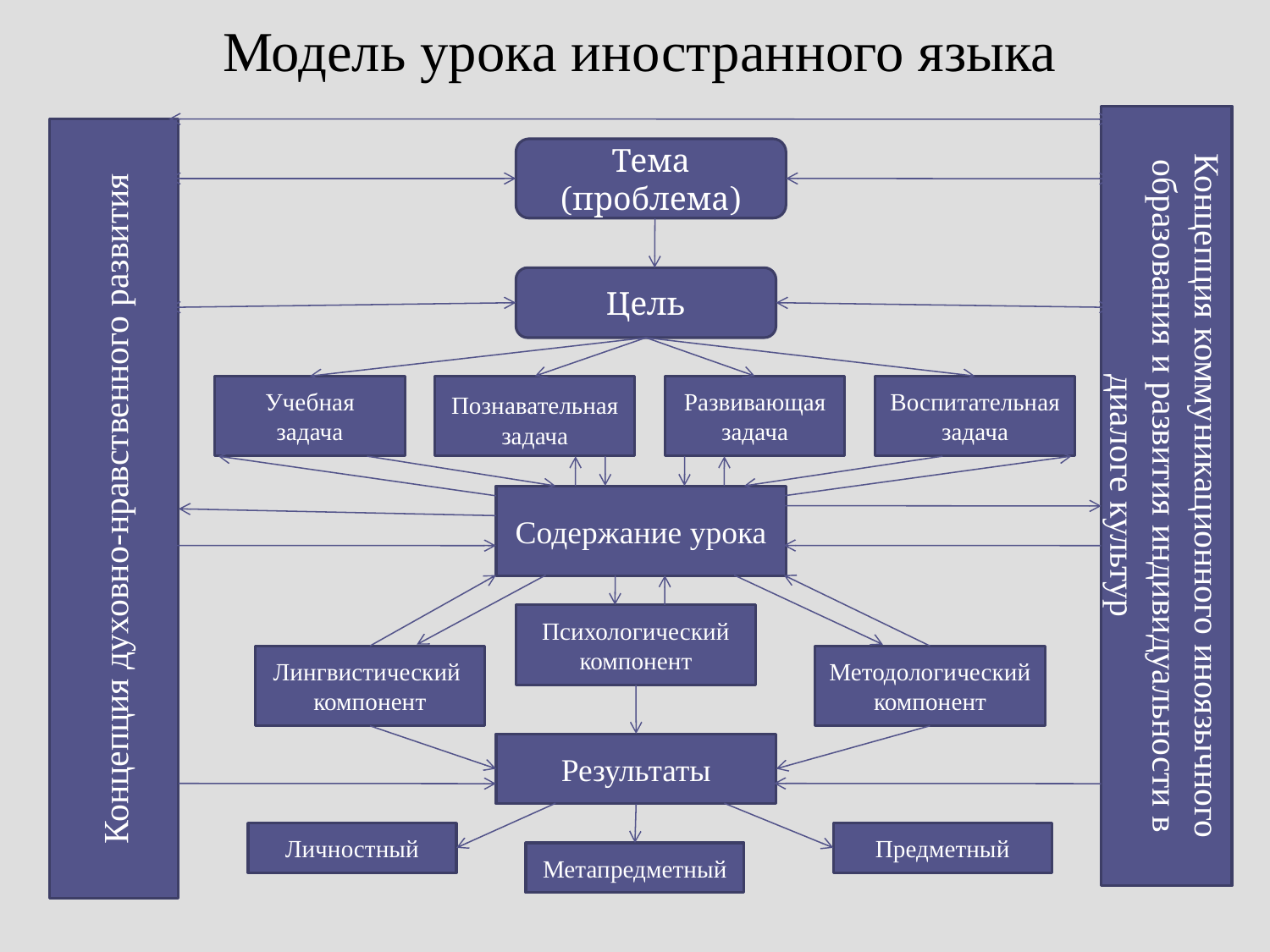

# Модель урока иностранного языка

Концепция коммуникационного иноязычного образования и развития индивидуальности в диалоге культур
Концепция духовно-нравственного развития
Тема
(проблема)
Цель
Учебная
задача
Познавательная задача
Развивающая задача
Воспитательная задача
Содержание урока
Психологический
компонент
Лингвистический  компонент
Методологический
компонент
Результаты
Личностный
Предметный
Метапредметный